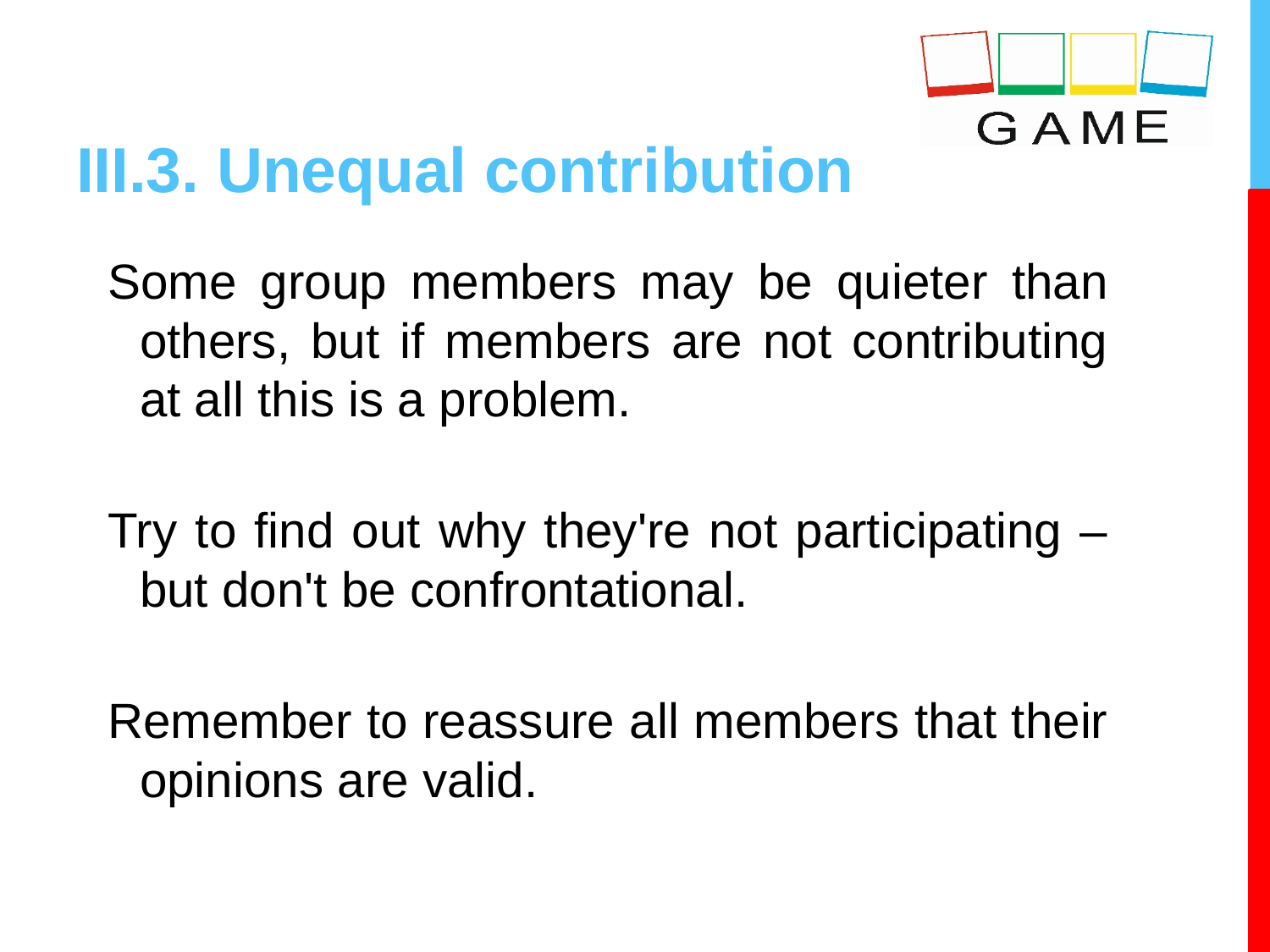

# III.3. Unequal contribution
Some group members may be quieter than others, but if members are not contributing at all this is a problem.

Try to find out why they're not participating – but don't be confrontational.

Remember to reassure all members that their opinions are valid.